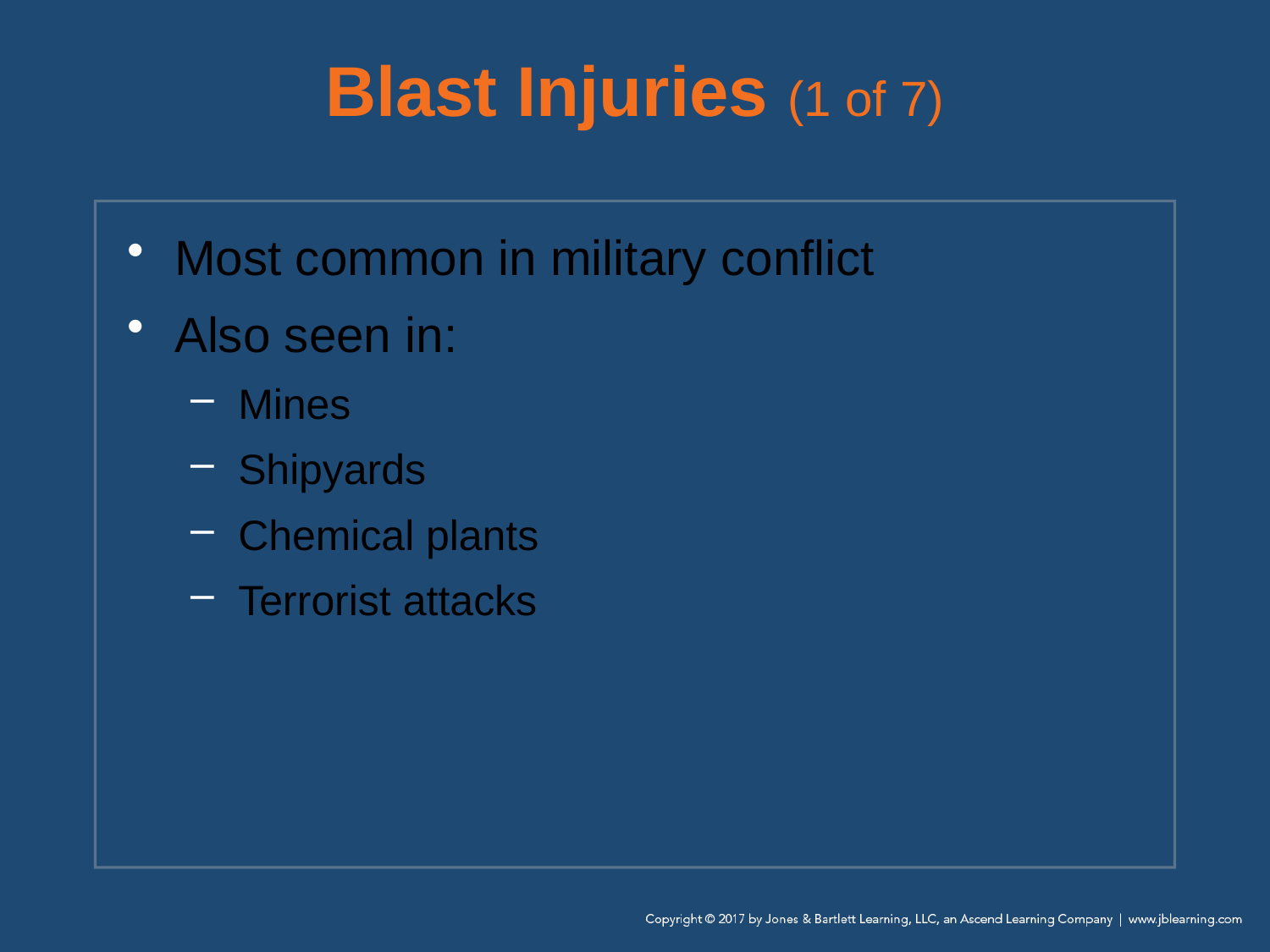

# Blast Injuries (1 of 7)
Most common in military conflict
Also seen in:
Mines
Shipyards
Chemical plants
Terrorist attacks